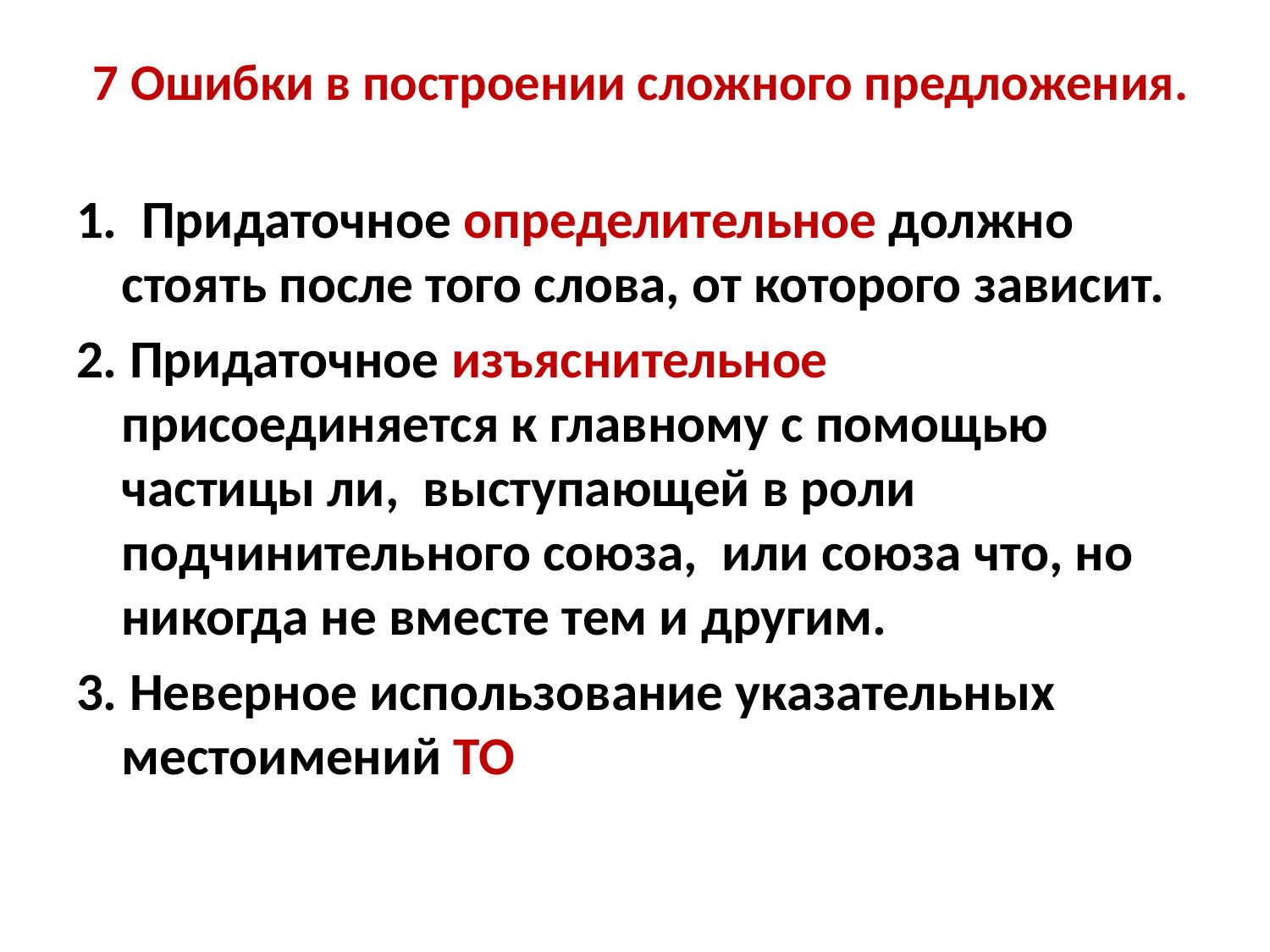

# 7 Ошибки в построении сложного предложения.
1.  Придаточное определительное должно стоять после того слова, от которого зависит.
2. Придаточное изъяснительное присоединяется к главному с помощью частицы ли,  выступающей в роли подчинительного союза,  или союза что, но никогда не вместе тем и другим.
3. Неверное использование указательных местоимений ТО